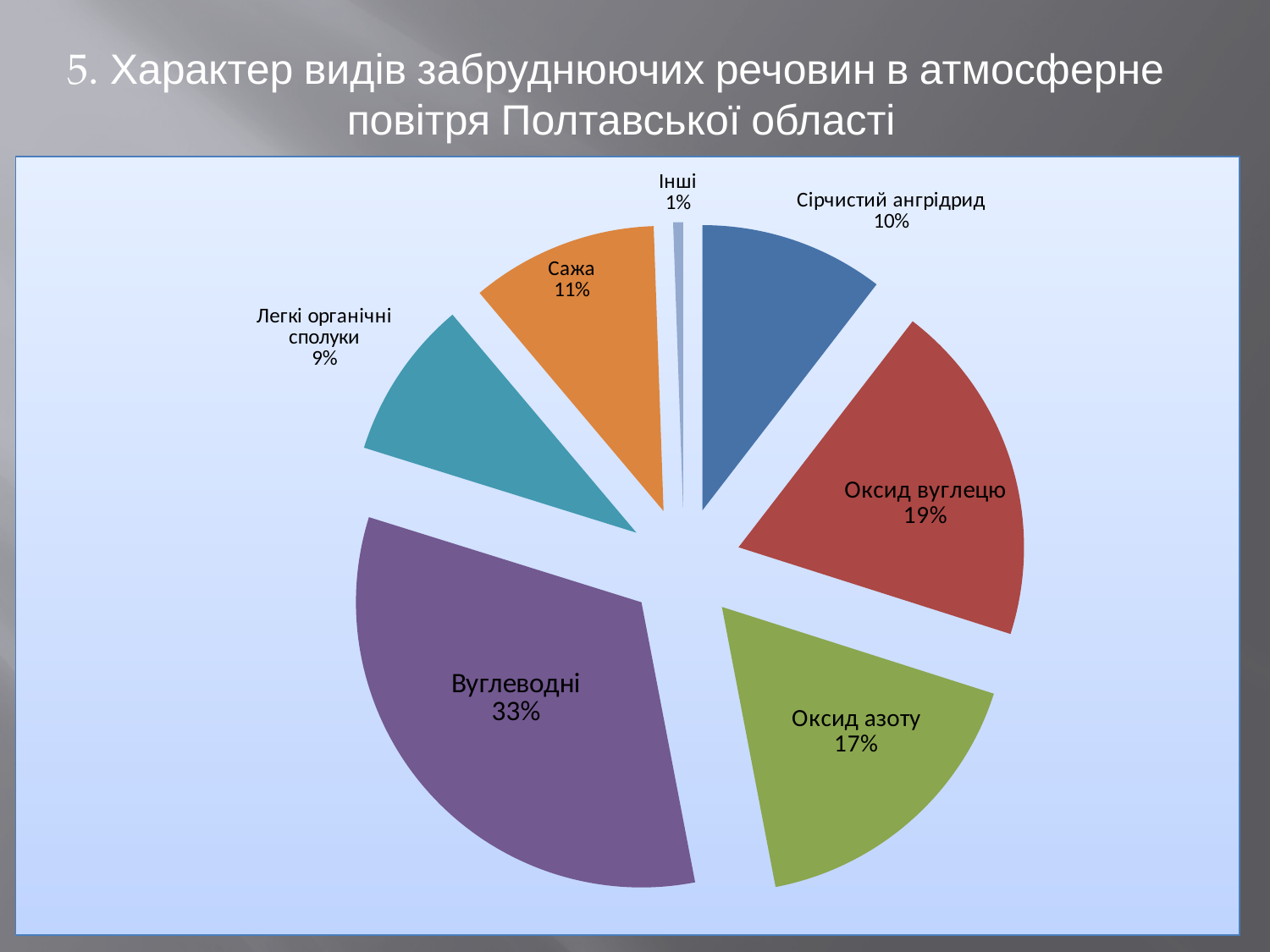

5. Характер видів забруднюючих речовин в атмосферне
 повітря Полтавської області

### Chart

| Category |  |
|---|---|
| Сірчаний ангрідрид | 0.104 |
| Оксид вуглецю | 0.194 |
| Оксид азоту | 0.17 |
| Вуглеводні | 0.327 |
| Легкі органічні сполуки | 0.09 |
| Сажа | 0.1055 |
| Інші | 0.0055 |